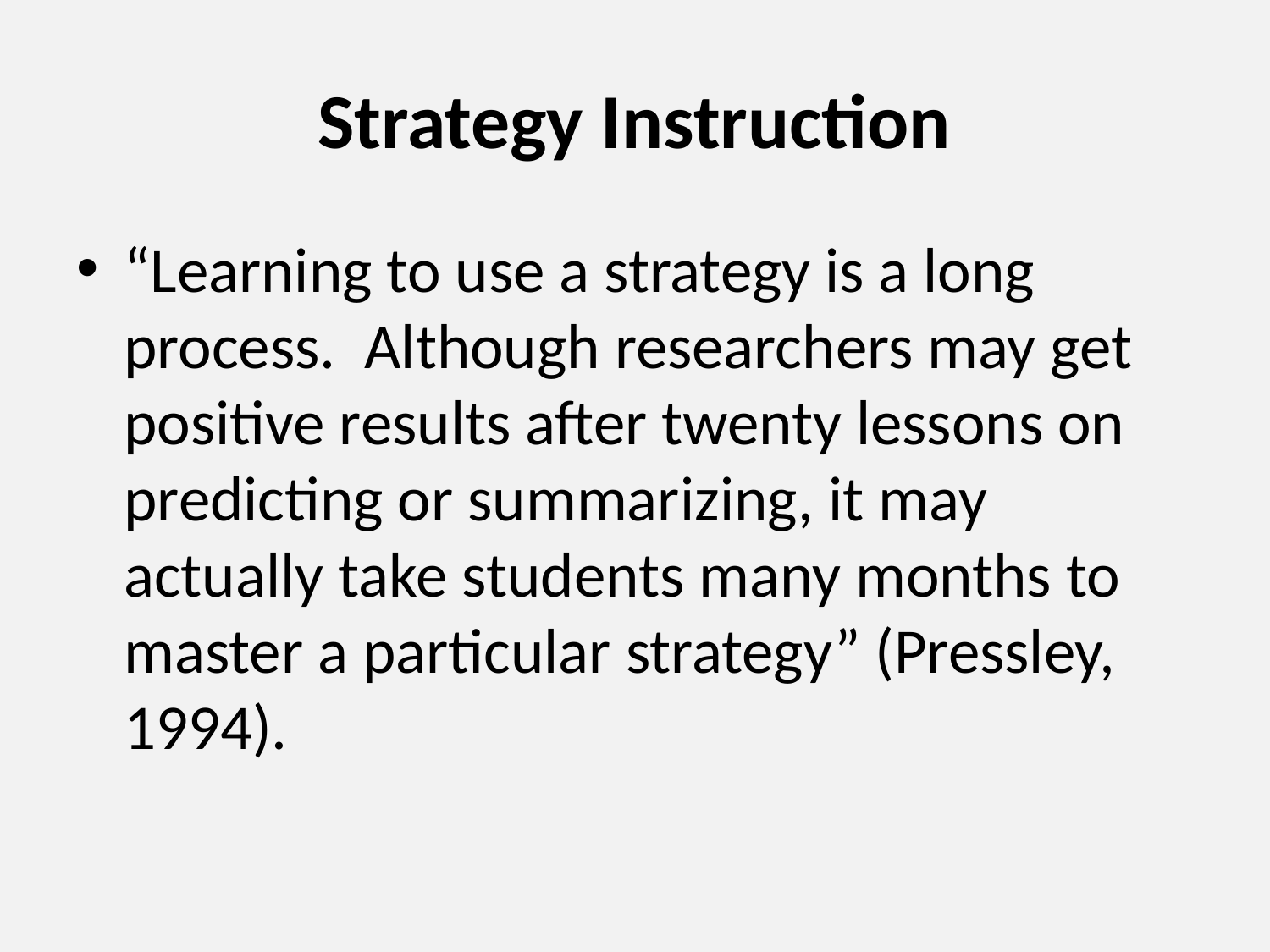

# Strategy Instruction
“Learning to use a strategy is a long process.  Although researchers may get positive results after twenty lessons on predicting or summarizing, it may actually take students many months to master a particular strategy” (Pressley, 1994).